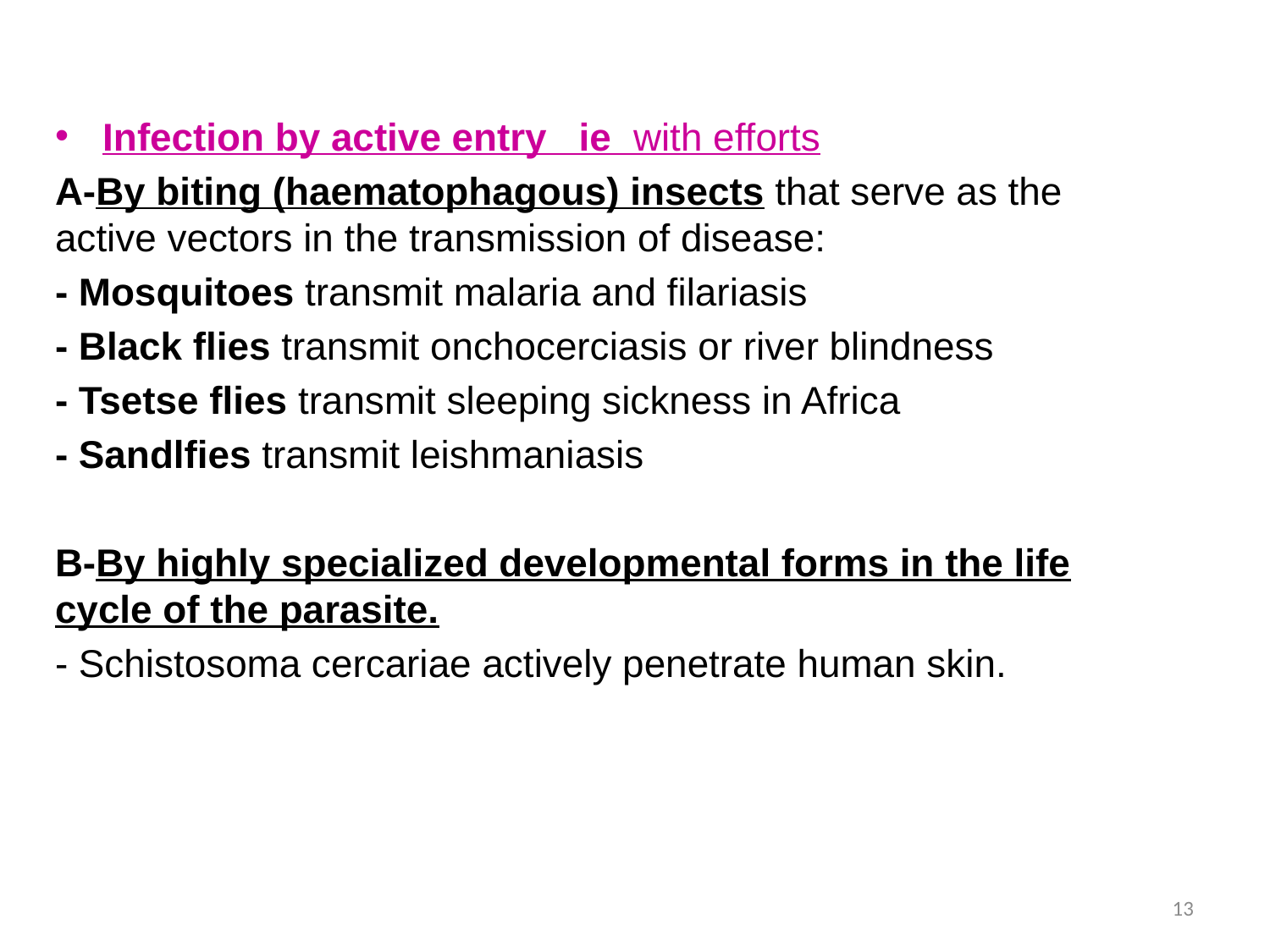

Infection by active entry   ie  with efforts
A-By biting (haematophagous) insects that serve as the active vectors in the transmission of disease:
- Mosquitoes transmit malaria and filariasis
- Black flies transmit onchocerciasis or river blindness
- Tsetse flies transmit sleeping sickness in Africa
- Sandlfies transmit leishmaniasis

B-By highly specialized developmental forms in the life cycle of the parasite.
- Schistosoma cercariae actively penetrate human skin.

13